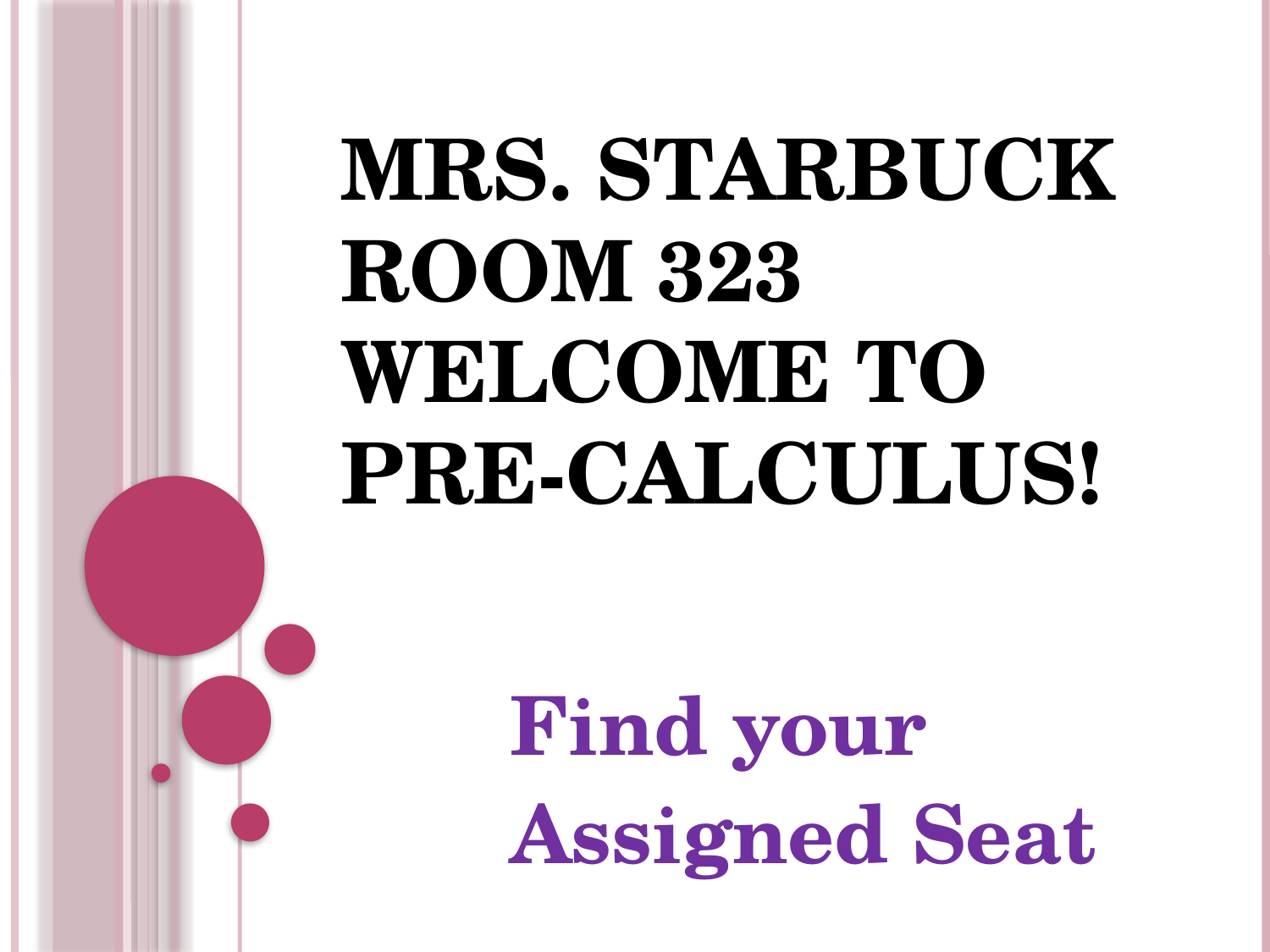

# Mrs. Starbuck Room 323 Welcome to Pre-Calculus!

Find your
Assigned Seat